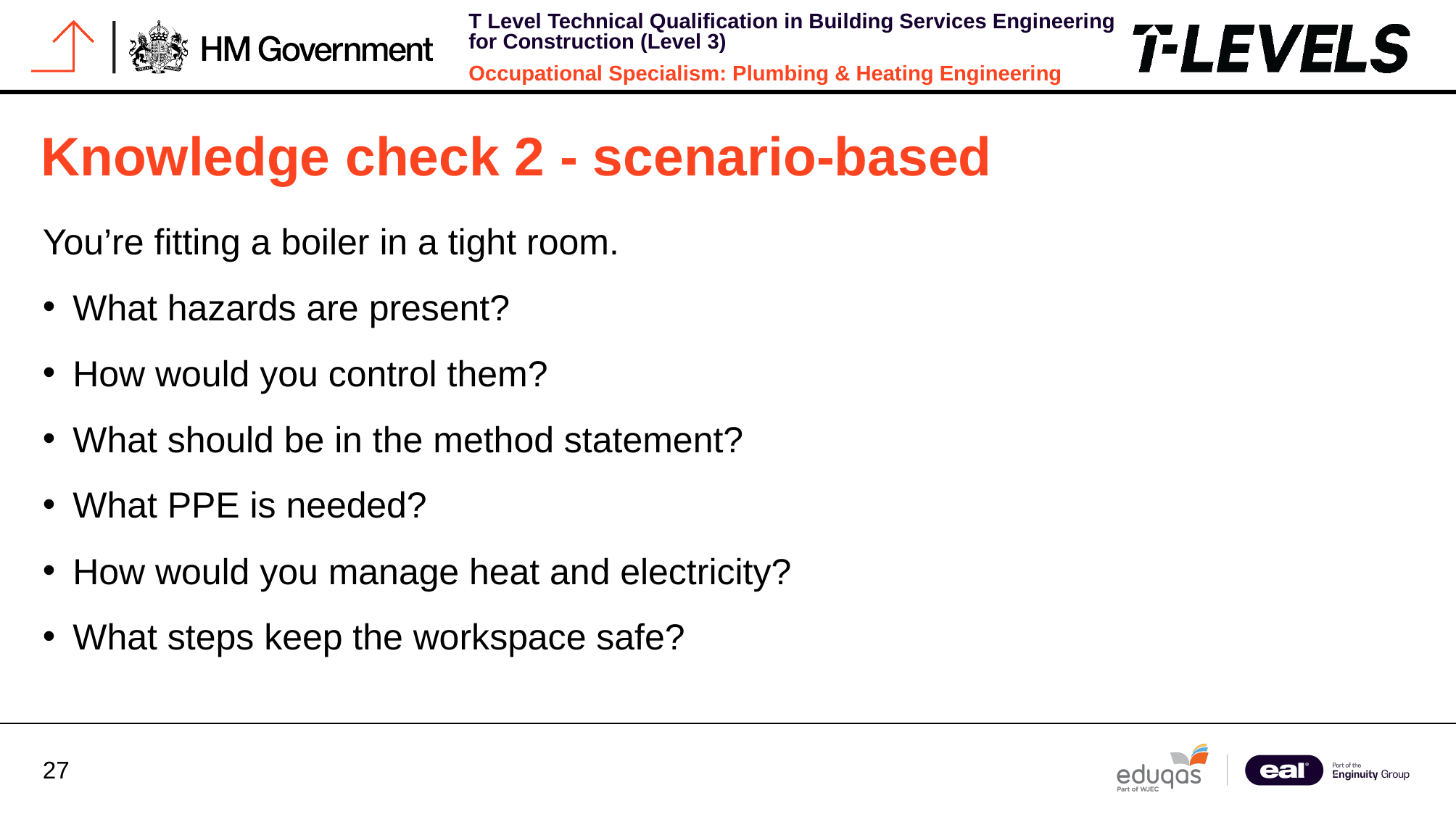

# Knowledge check 2 - scenario-based
You’re fitting a boiler in a tight room.
What hazards are present?
How would you control them?
What should be in the method statement?
What PPE is needed?
How would you manage heat and electricity?
What steps keep the workspace safe?